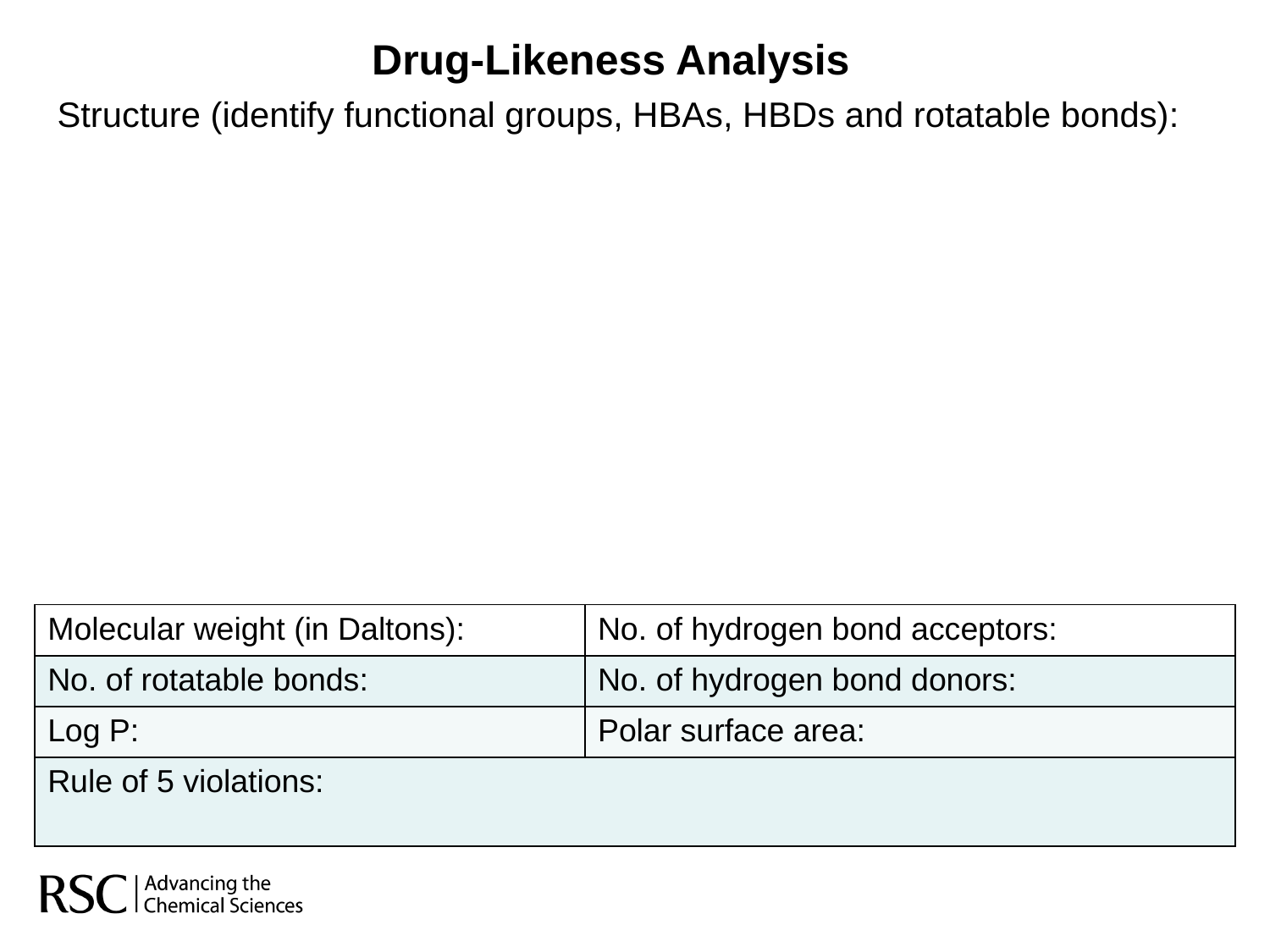

Drug-Likeness Analysis
Structure (identify functional groups, HBAs, HBDs and rotatable bonds):

| Molecular weight (in Daltons): | No. of hydrogen bond acceptors: |
| --- | --- |
| No. of rotatable bonds: | No. of hydrogen bond donors: |
| Log P: | Polar surface area: |
| Rule of 5 violations: |  |